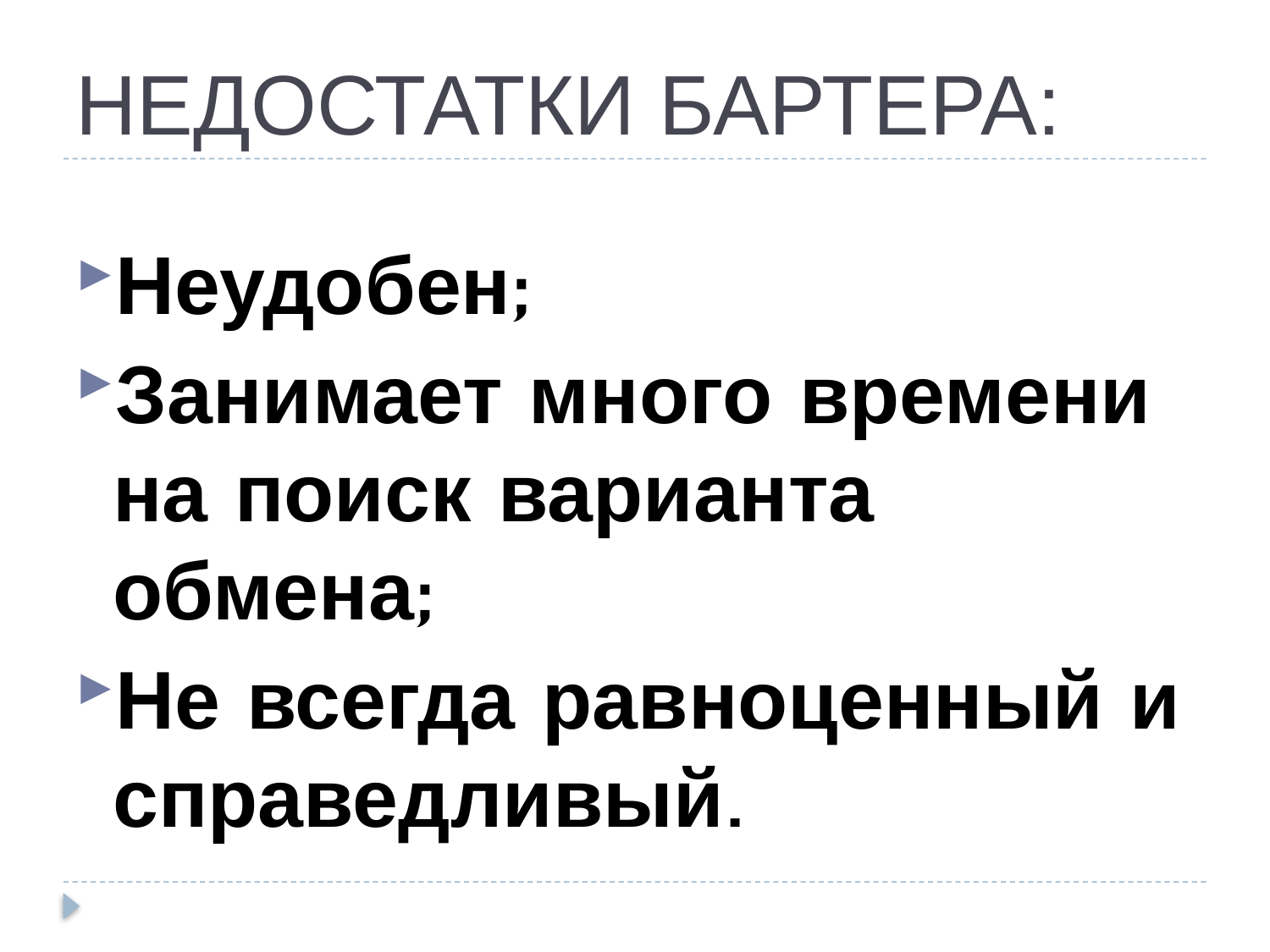

# НЕДОСТАТКИ БАРТЕРА:
Неудобен;
Занимает много времени на поиск варианта обмена;
Не всегда равноценный и справедливый.